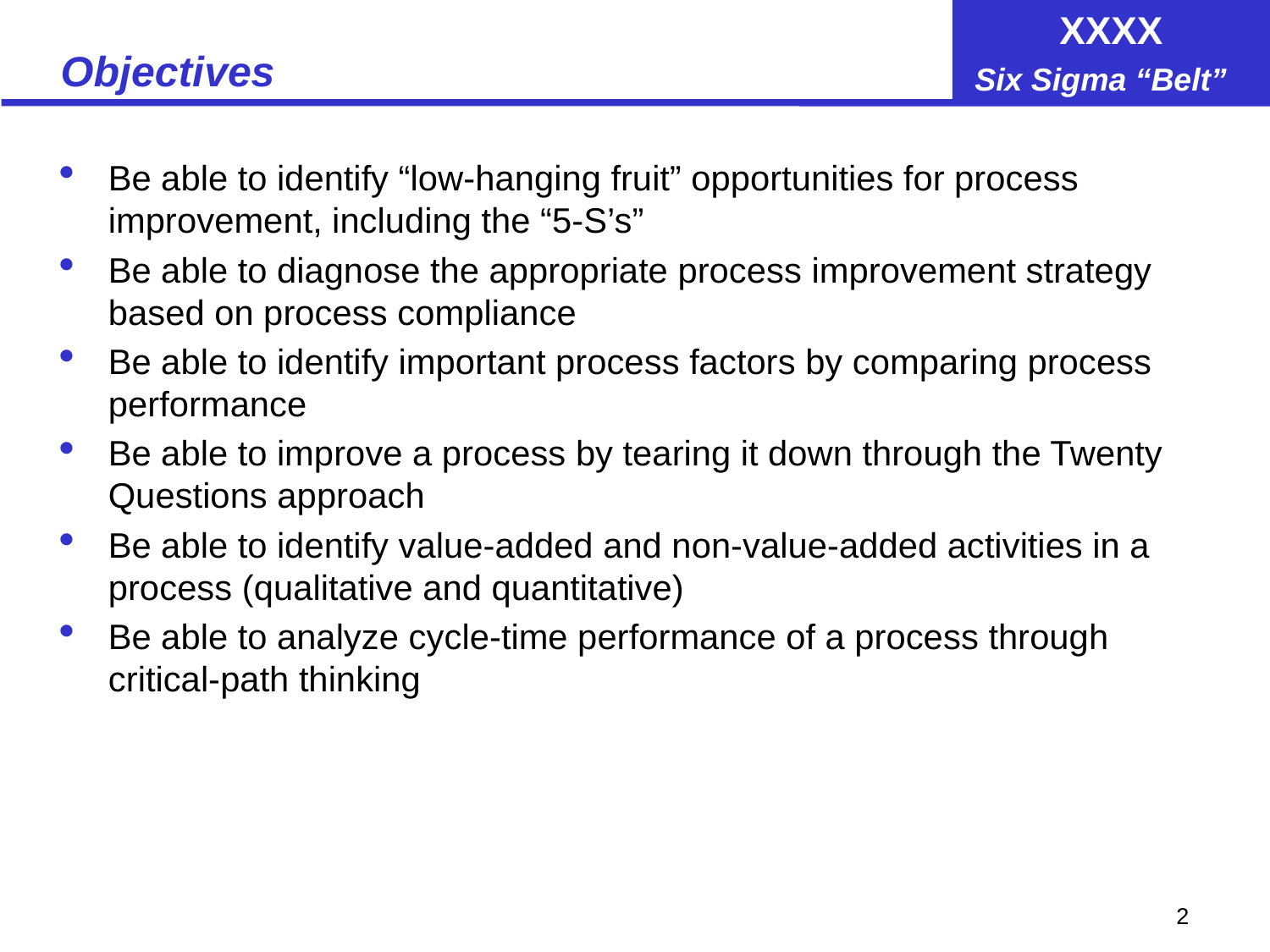

# Objectives
Be able to identify “low-hanging fruit” opportunities for process improvement, including the “5-S’s”
Be able to diagnose the appropriate process improvement strategy based on process compliance
Be able to identify important process factors by comparing process performance
Be able to improve a process by tearing it down through the Twenty Questions approach
Be able to identify value-added and non-value-added activities in a process (qualitative and quantitative)
Be able to analyze cycle-time performance of a process through critical-path thinking